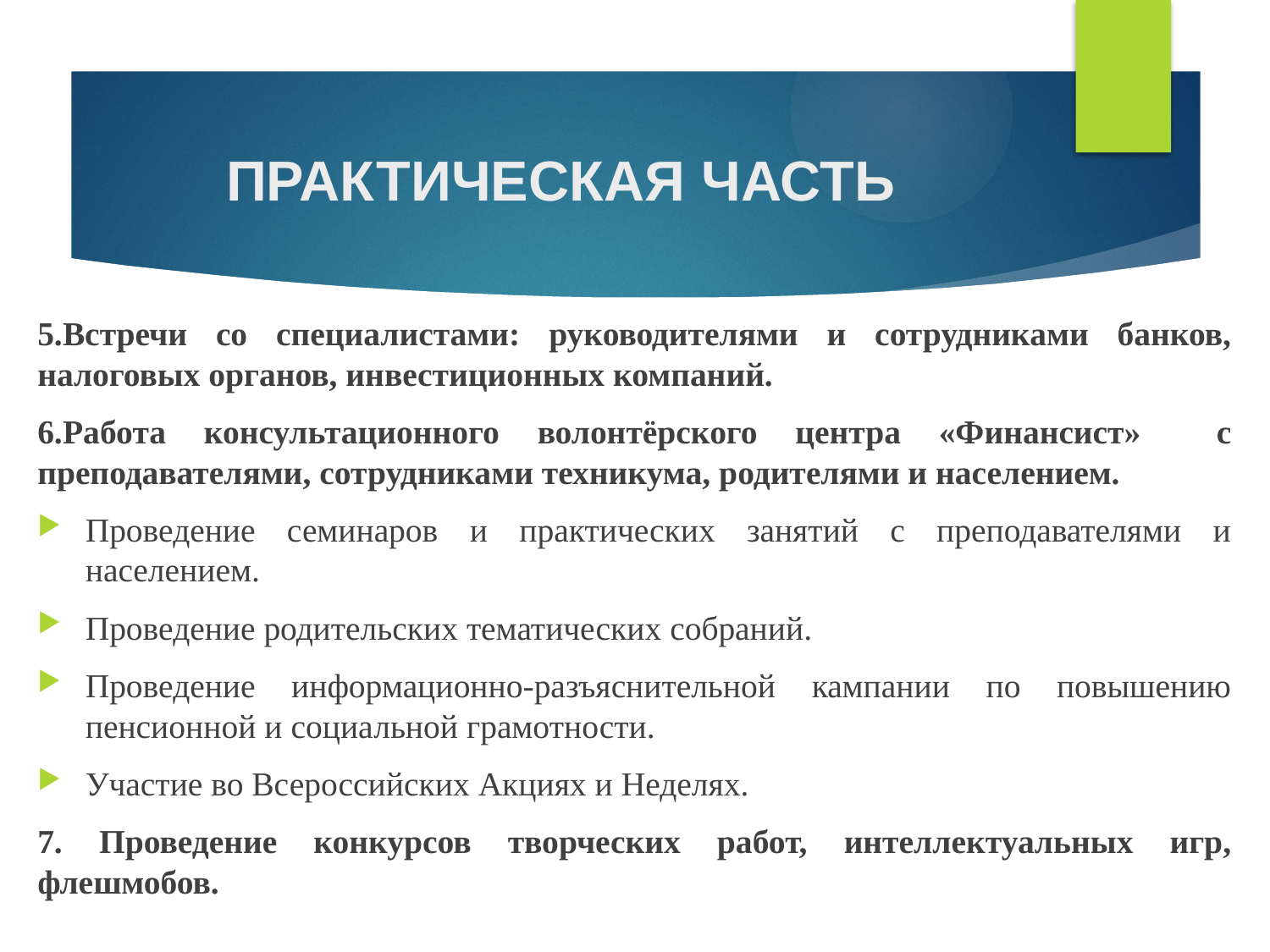

# ПРАКТИЧЕСКАЯ ЧАСТЬ
5.Встречи со специалистами: руководителями и сотрудниками банков, налоговых органов, инвестиционных компаний.
6.Работа консультационного волонтёрского центра «Финансист»  с преподавателями, сотрудниками техникума, родителями и населением.
Проведение семинаров и практических занятий с преподавателями и населением.
Проведение родительских тематических собраний.
Проведение информационно-разъяснительной кампании по повышению пенсионной и социальной грамотности.
Участие во Всероссийских Акциях и Неделях.
7. Проведение конкурсов творческих работ, интеллектуальных игр, флешмобов.